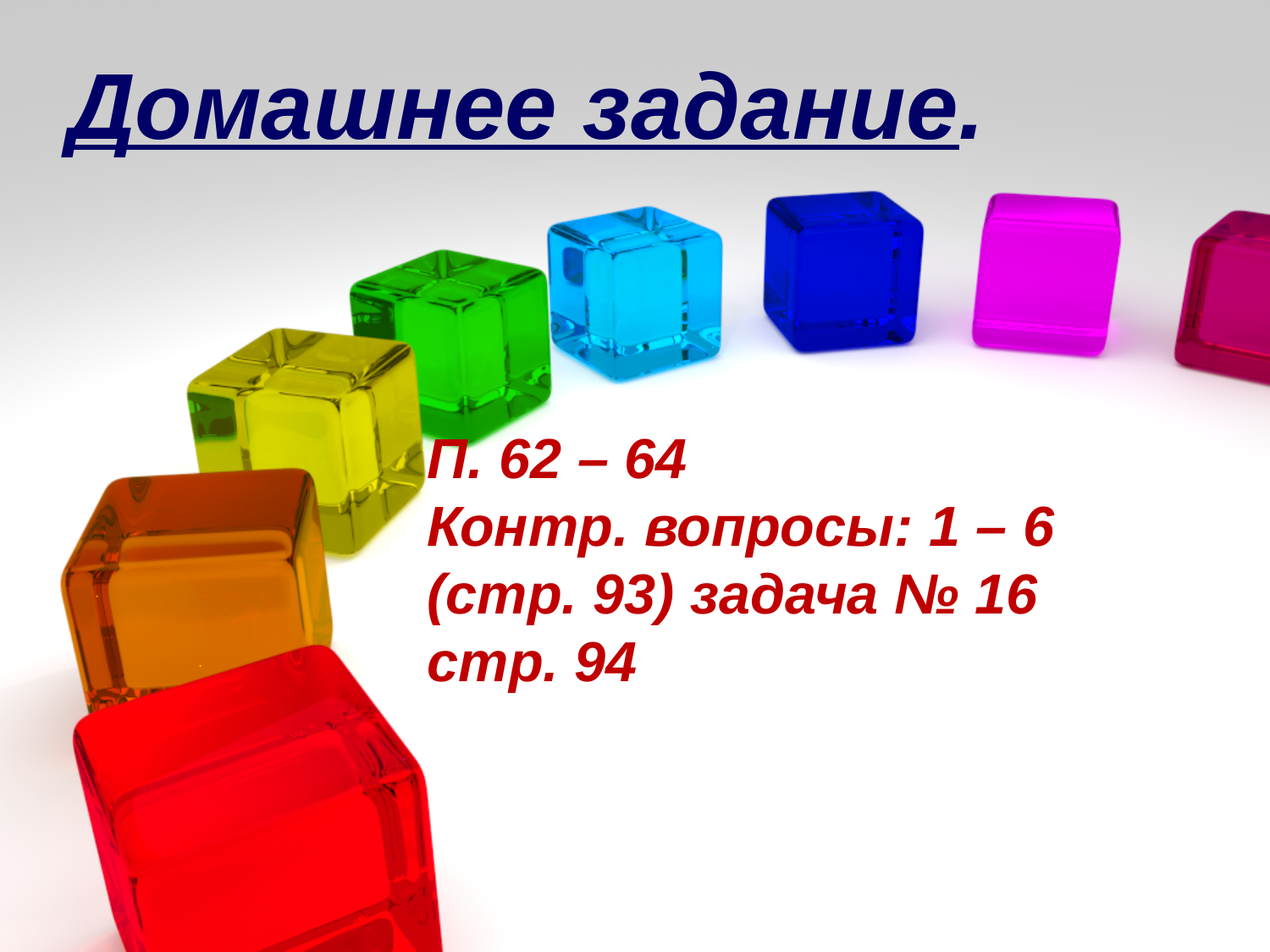

# Домашнее задание.
П. 62 – 64
Контр. вопросы: 1 – 6 (стр. 93) задача № 16 стр. 94